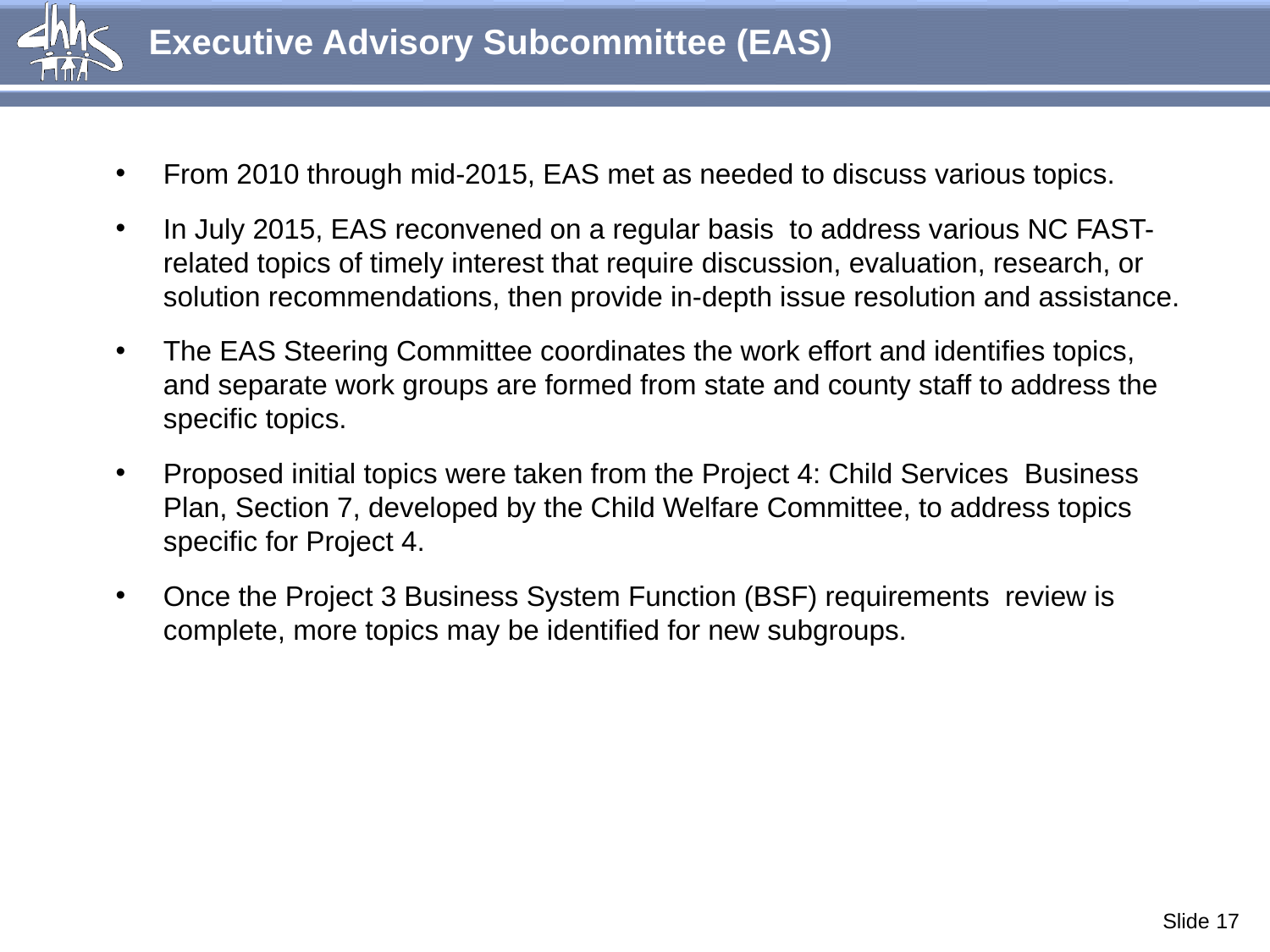

Executive Advisory Subcommittee (EAS)
From 2010 through mid-2015, EAS met as needed to discuss various topics.
In July 2015, EAS reconvened on a regular basis  to address various NC FAST-related topics of timely interest that require discussion, evaluation, research, or solution recommendations, then provide in-depth issue resolution and assistance.
The EAS Steering Committee coordinates the work effort and identifies topics, and separate work groups are formed from state and county staff to address the specific topics.
Proposed initial topics were taken from the Project 4: Child Services  Business Plan, Section 7, developed by the Child Welfare Committee, to address topics specific for Project 4.
Once the Project 3 Business System Function (BSF) requirements  review is complete, more topics may be identified for new subgroups.